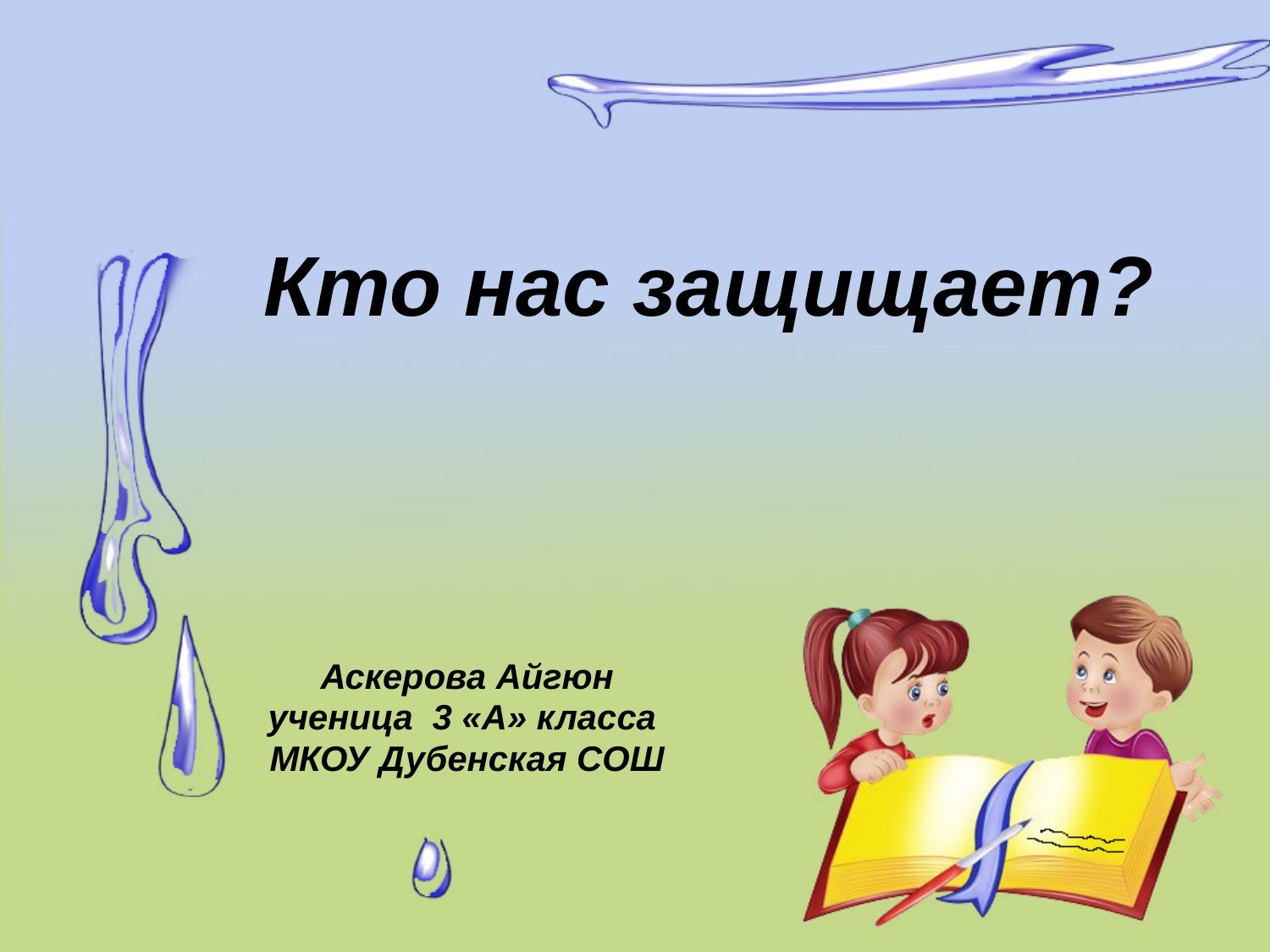

Кто нас защищает?
Аскерова Айгюн
ученица  3 «А» класса
МКОУ Дубенская СОШ